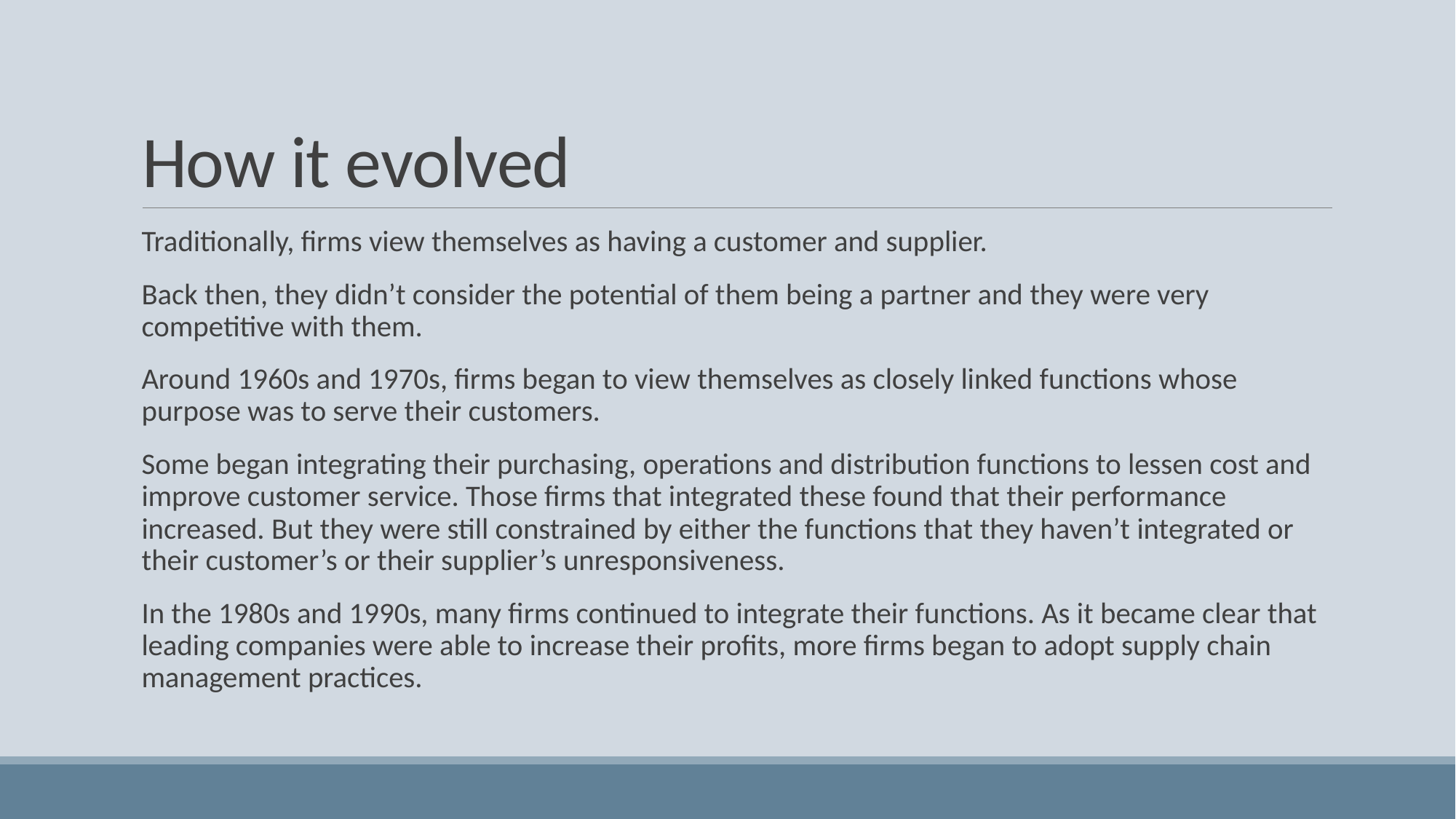

# How it evolved
Traditionally, firms view themselves as having a customer and supplier.
Back then, they didn’t consider the potential of them being a partner and they were very competitive with them.
Around 1960s and 1970s, firms began to view themselves as closely linked functions whose purpose was to serve their customers.
Some began integrating their purchasing, operations and distribution functions to lessen cost and improve customer service. Those firms that integrated these found that their performance increased. But they were still constrained by either the functions that they haven’t integrated or their customer’s or their supplier’s unresponsiveness.
In the 1980s and 1990s, many firms continued to integrate their functions. As it became clear that leading companies were able to increase their profits, more firms began to adopt supply chain management practices.